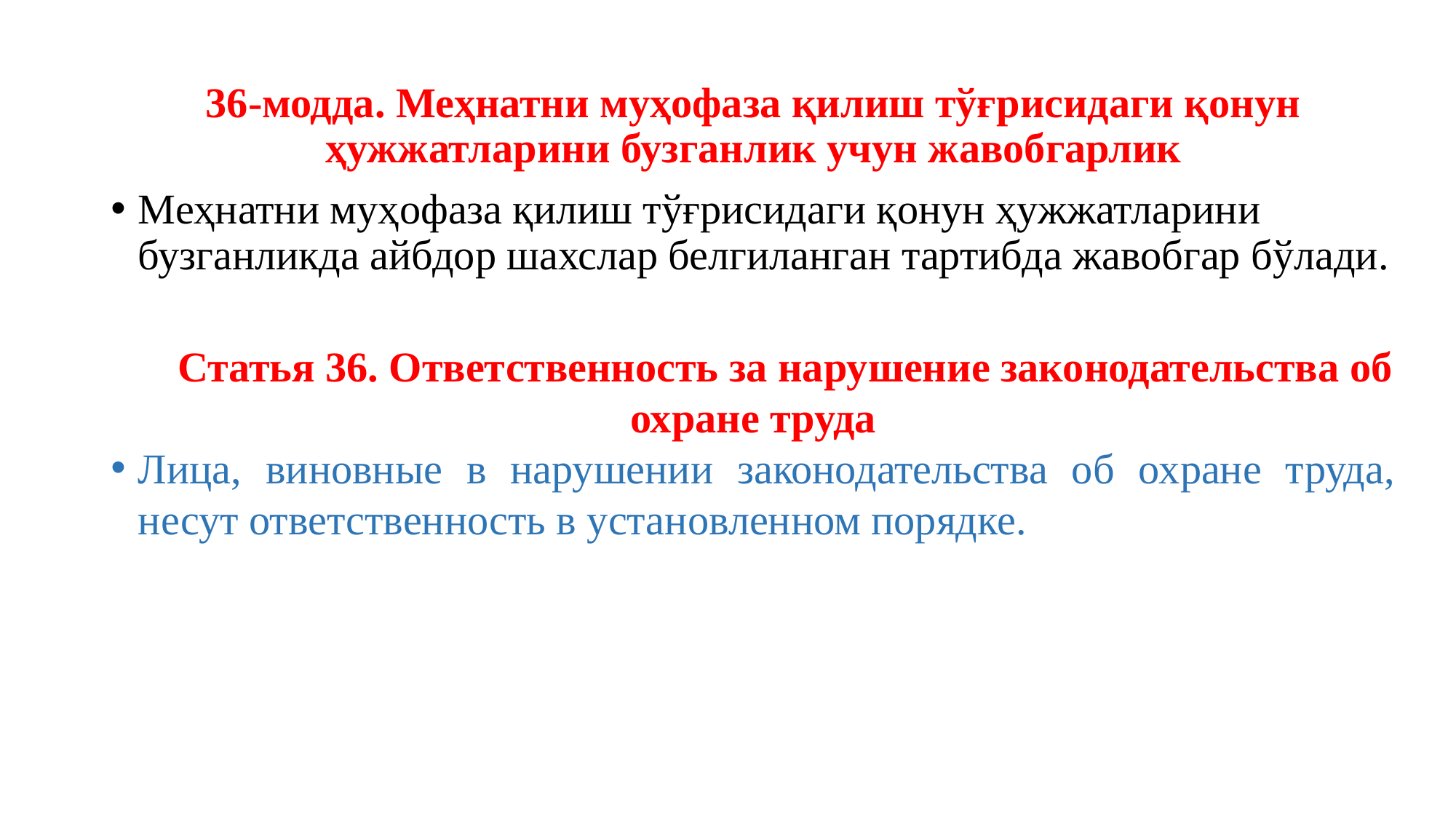

36-модда. Меҳнатни муҳофаза қилиш тўғрисидаги қонун ҳужжатларини бузганлик учун жавобгарлик
Меҳнатни муҳофаза қилиш тўғрисидаги қонун ҳужжатларини бузганликда айбдор шахслар белгиланган тартибда жавобгар бўлади.

Статья 36. Ответственность за нарушение законодательства об охране труда
Лица, виновные в нарушении законодательства об охране труда, несут ответственность в установленном порядке.